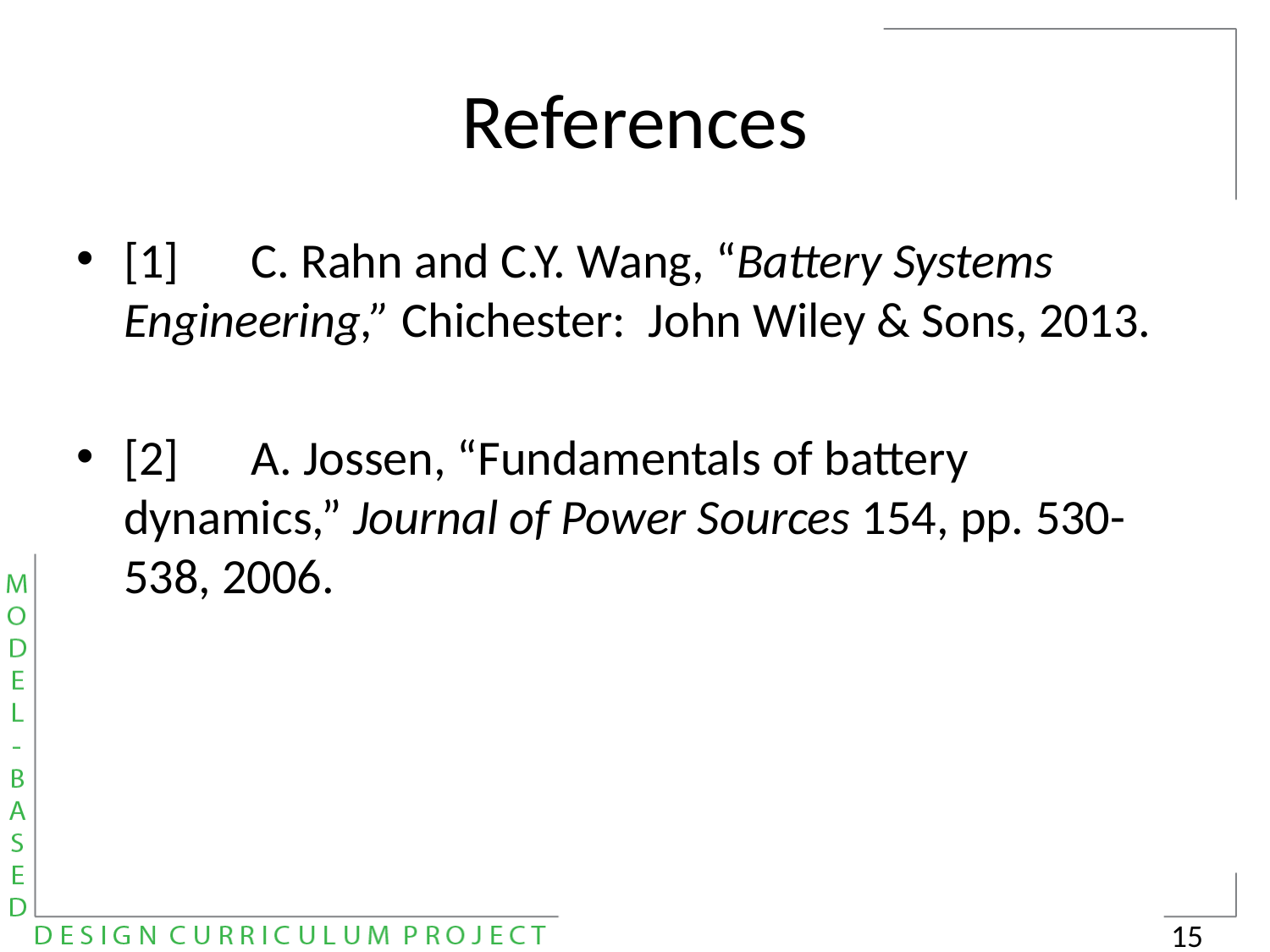

# References
[1]	C. Rahn and C.Y. Wang, “Battery Systems Engineering,” Chichester:  John Wiley & Sons, 2013.

[2]	A. Jossen, “Fundamentals of battery dynamics,” Journal of Power Sources 154, pp. 530-538, 2006.